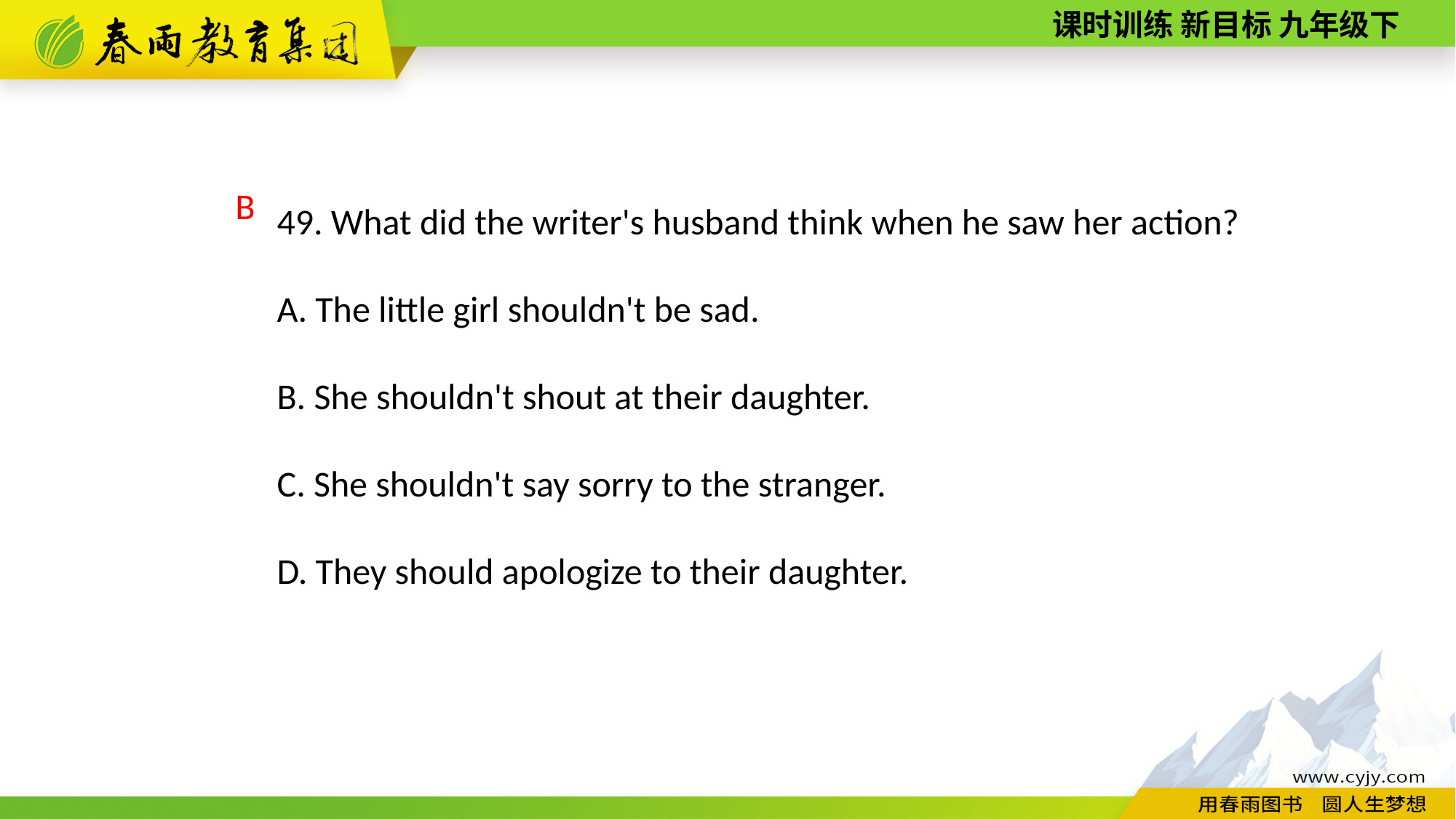

49. What did the writer's husband think when he saw her action?
A. The little girl shouldn't be sad.
B. She shouldn't shout at their daughter.
C. She shouldn't say sorry to the stranger.
D. They should apologize to their daughter.
B